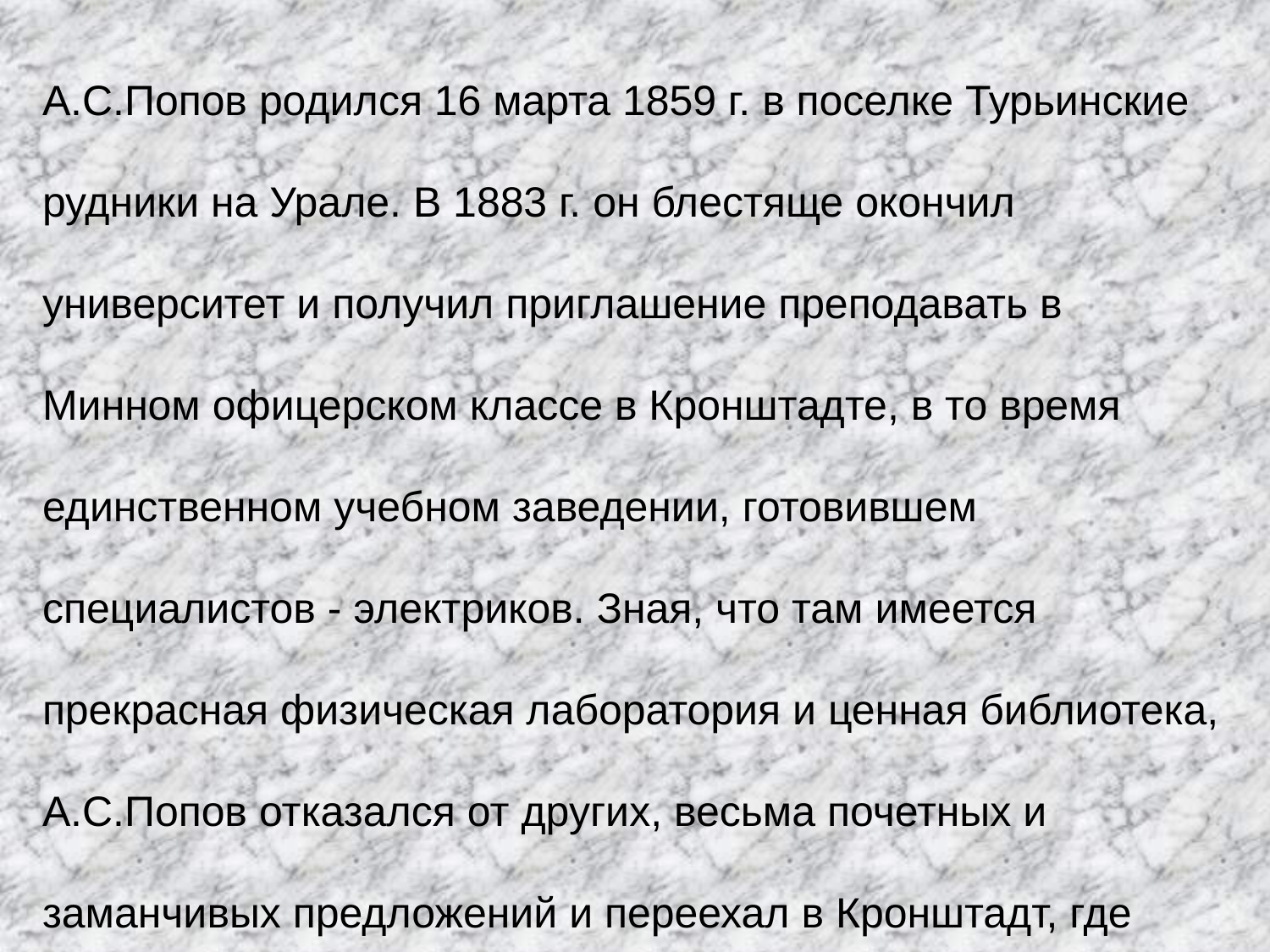

А.С.Попов родился 16 марта 1859 г. в поселке Турьинские рудники на Урале. В 1883 г. он блестяще окончил университет и получил приглашение преподавать в Минном офицерском классе в Кронштадте, в то время единственном учебном заведении, готовившем специалистов - электриков. Зная, что там имеется прекрасная физическая лаборатория и ценная библиотека, А.С.Попов отказался от других, весьма почетных и заманчивых предложений и переехал в Кронштадт, где наряду с преподавательской деятельностью стал вести большую исследовательскую работу в области электротехники.